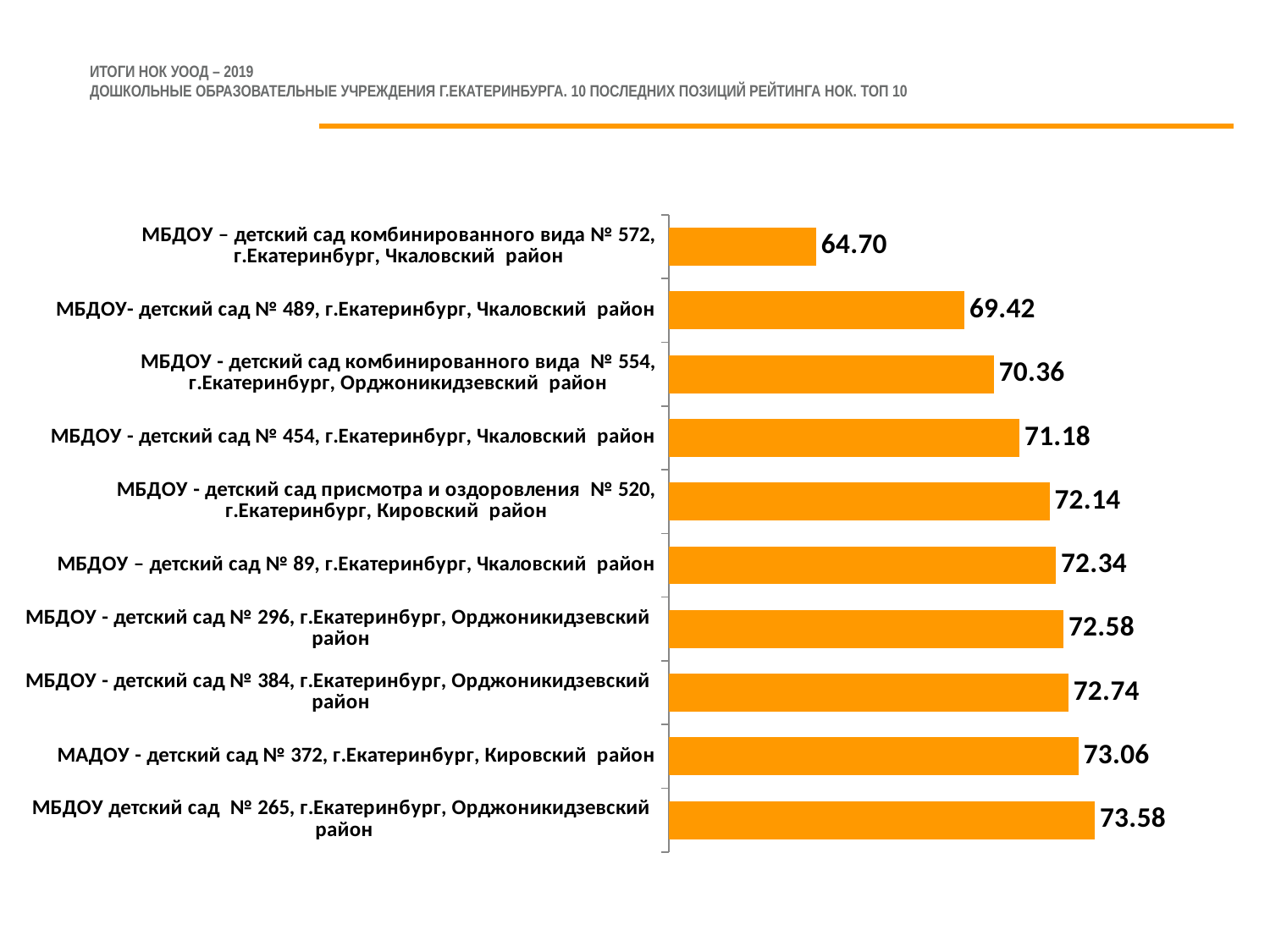

# ИТОГИ НОК УООД – 2019 Дошкольные образовательные учреждения Г.екатеринбурга. 10 ПОСЛЕДНИХ ПОЗИЦИЙ РЕЙТИНГА НОК. ТОП 10

### Chart

| Category | Столбец1 |
|---|---|
| МБДОУ детский сад  № 265, г.Екатеринбург, Орджоникидзевский  район | 73.58 |
| МАДОУ - детский сад № 372, г.Екатеринбург, Кировский  район | 73.06 |
| МБДОУ - детский сад № 384, г.Екатеринбург, Орджоникидзевский  район | 72.74000000000001 |
| МБДОУ - детский сад № 296, г.Екатеринбург, Орджоникидзевский  район | 72.58 |
| МБДОУ – детский сад № 89, г.Екатеринбург, Чкаловский  район | 72.34 |
| МБДОУ - детский сад присмотра и оздоровления  № 520, г.Екатеринбург, Кировский  район | 72.14000000000001 |
| МБДОУ - детский сад № 454, г.Екатеринбург, Чкаловский  район | 71.17999999999999 |
| МБДОУ - детский сад комбинированного вида  № 554, г.Екатеринбург, Орджоникидзевский  район | 70.36000000000001 |
| МБДОУ- детский сад № 489, г.Екатеринбург, Чкаловский  район | 69.42 |
| МБДОУ – детский сад комбинированного вида № 572, г.Екатеринбург, Чкаловский  район | 64.7 |